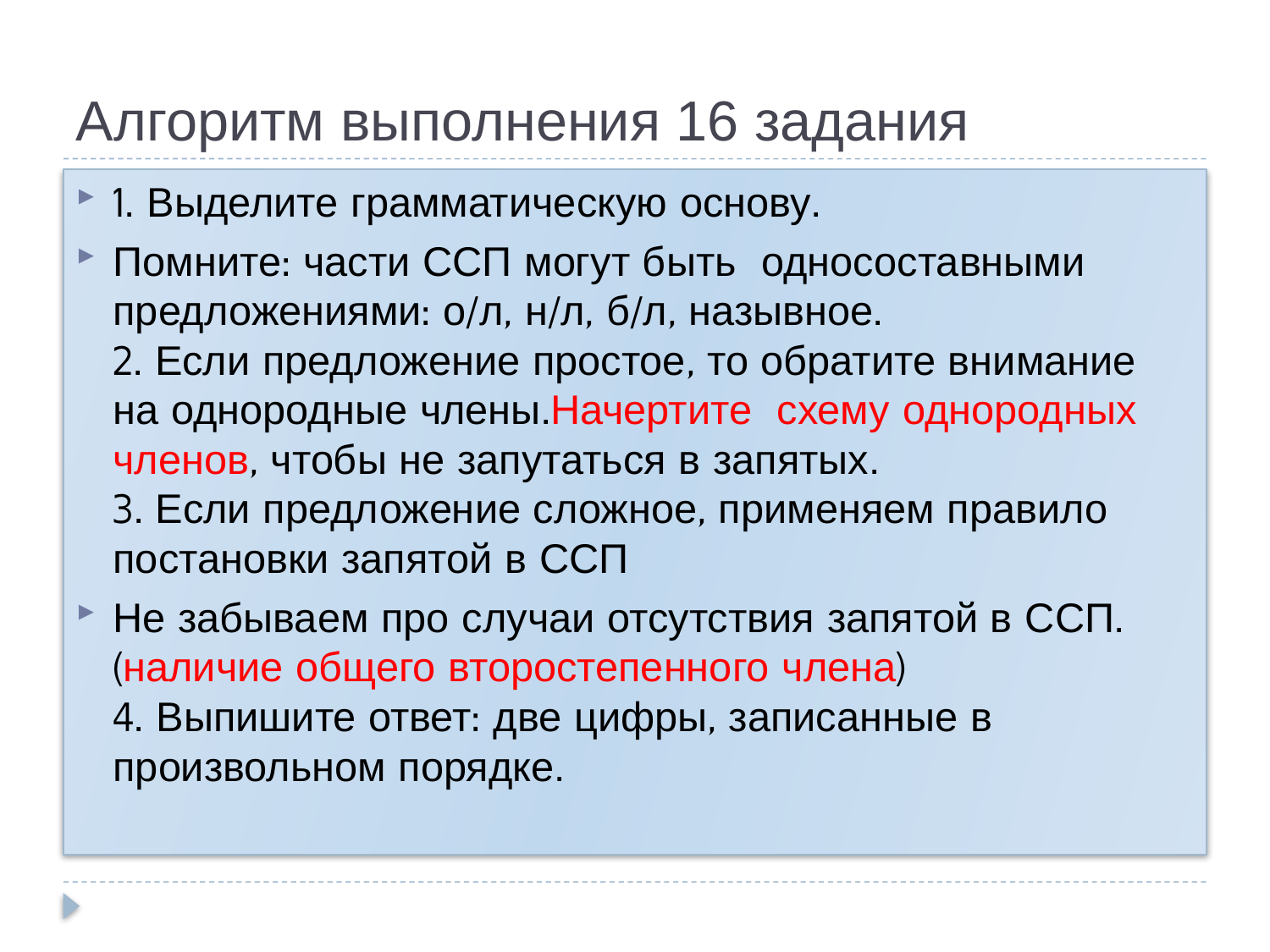

# Алгоритм выполнения 16 задания
1. Выделите грамматическую основу.
Помните: части ССП могут быть  односоставными  предложениями: о/л, н/л, б/л, назывное.
2. Если предложение простое, то обратите внимание на однородные члены.Начертите  схему однородных членов, чтобы не запутаться в запятых.
3. Если предложение сложное, применяем правило постановки запятой в ССП
Не забываем про случаи отсутствия запятой в ССП. (наличие общего второстепенного члена)
4. Выпишите ответ: две цифры, записанные в произвольном порядке.